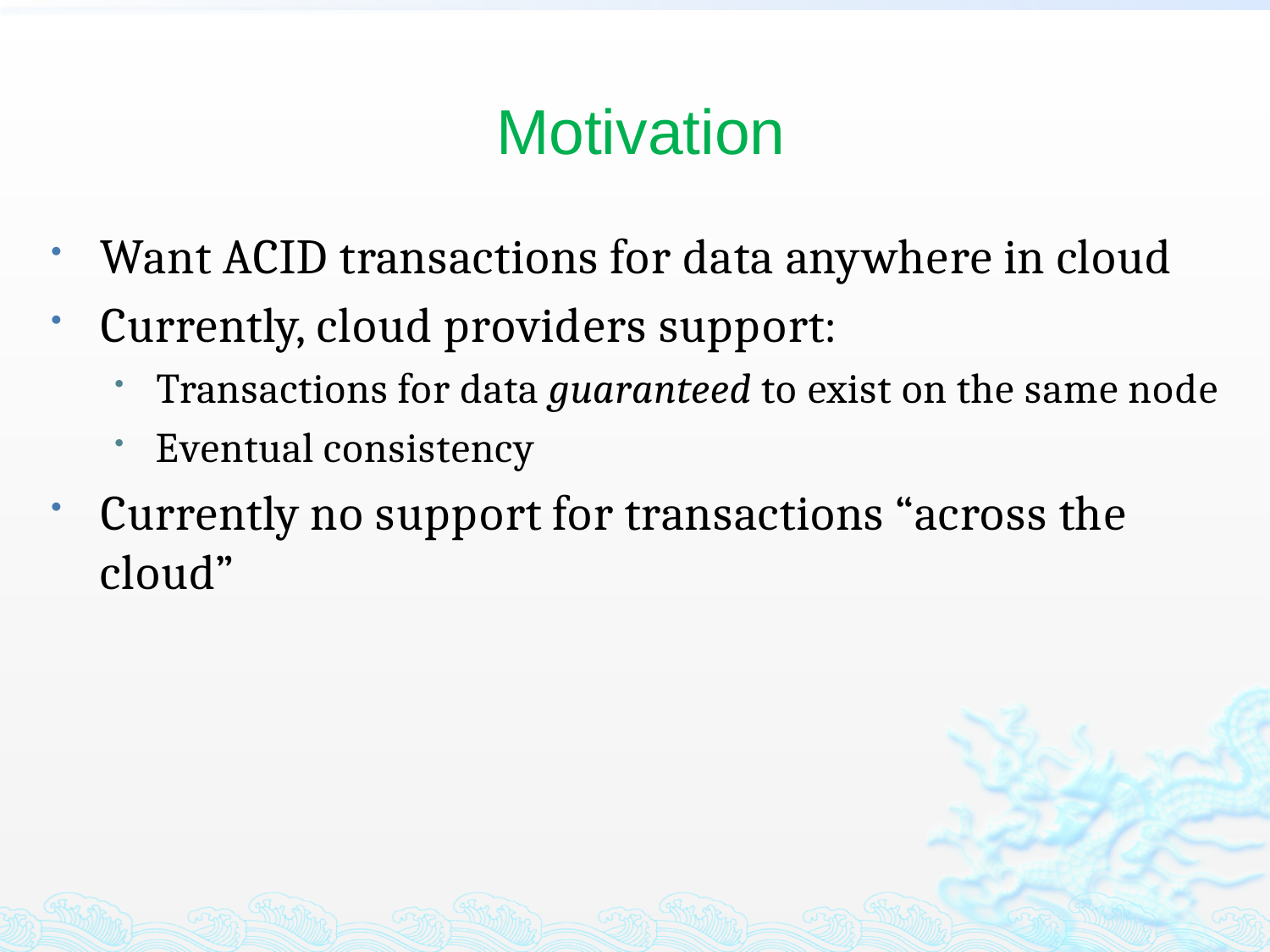

# Motivation
Want ACID transactions for data anywhere in cloud
Currently, cloud providers support:
Transactions for data guaranteed to exist on the same node
Eventual consistency
Currently no support for transactions “across the cloud”